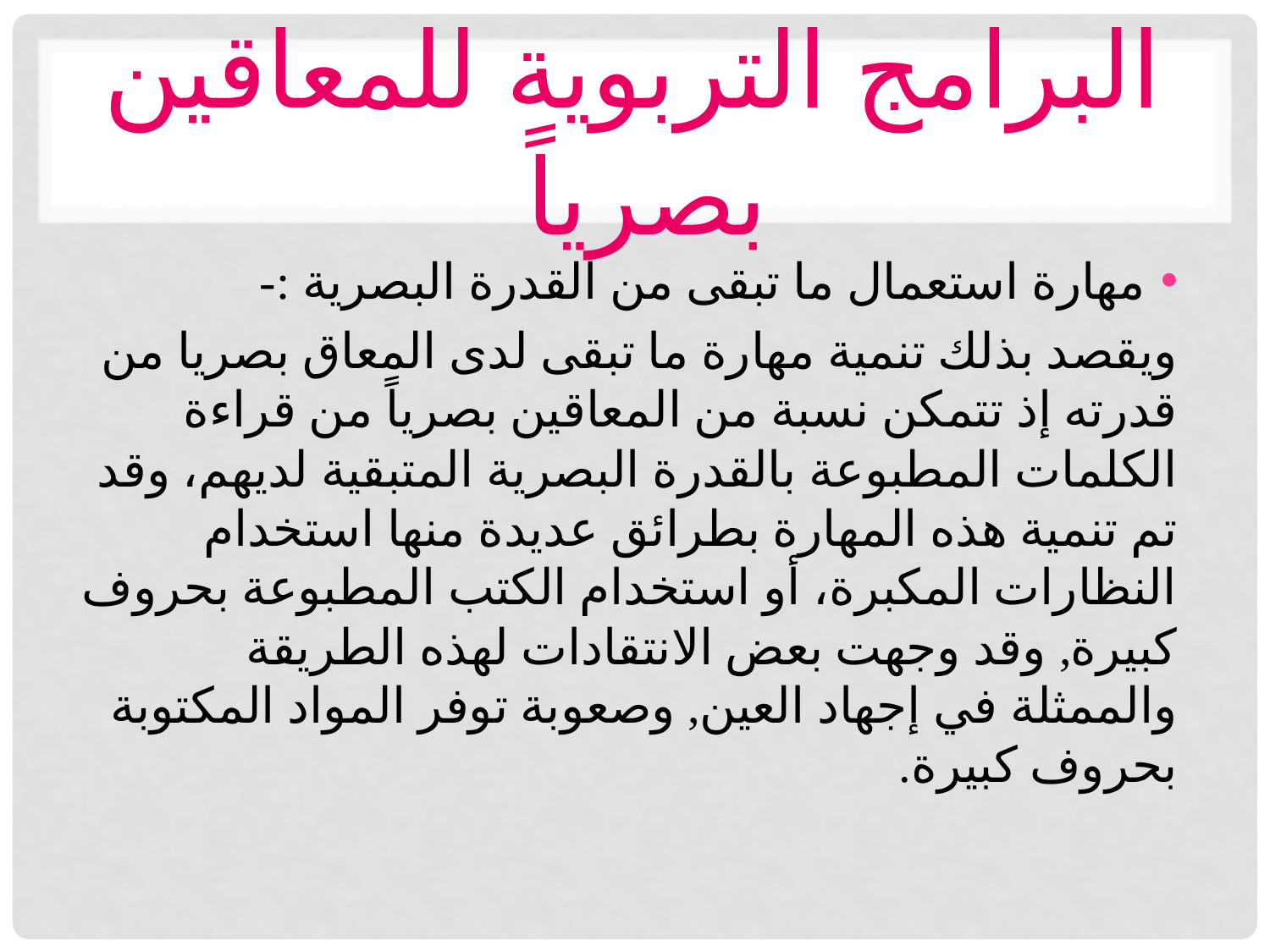

# البرامج التربوية للمعاقين بصرياً
مهارة استعمال ما تبقى من القدرة البصرية :-
ويقصد بذلك تنمية مهارة ما تبقى لدى المعاق بصريا من قدرته إذ تتمكن نسبة من المعاقين بصرياً من قراءة الكلمات المطبوعة بالقدرة البصرية المتبقية لديهم، وقد تم تنمية هذه المهارة بطرائق عديدة منها استخدام النظارات المكبرة، أو استخدام الكتب المطبوعة بحروف كبيرة, وقد وجهت بعض الانتقادات لهذه الطريقة والممثلة في إجهاد العين, وصعوبة توفر المواد المكتوبة بحروف كبيرة.